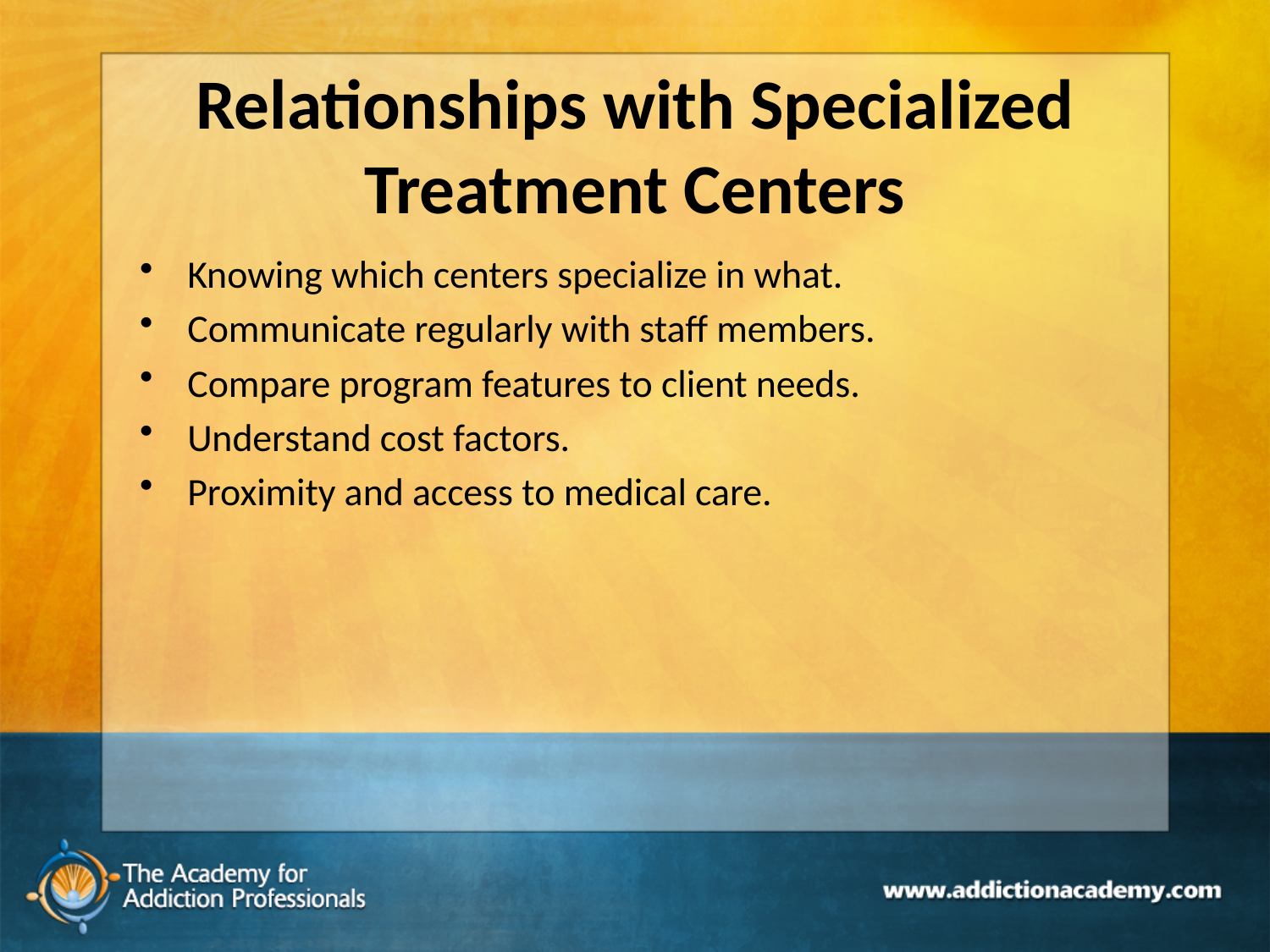

# Relationships with Specialized Treatment Centers
Knowing which centers specialize in what.
Communicate regularly with staff members.
Compare program features to client needs.
Understand cost factors.
Proximity and access to medical care.